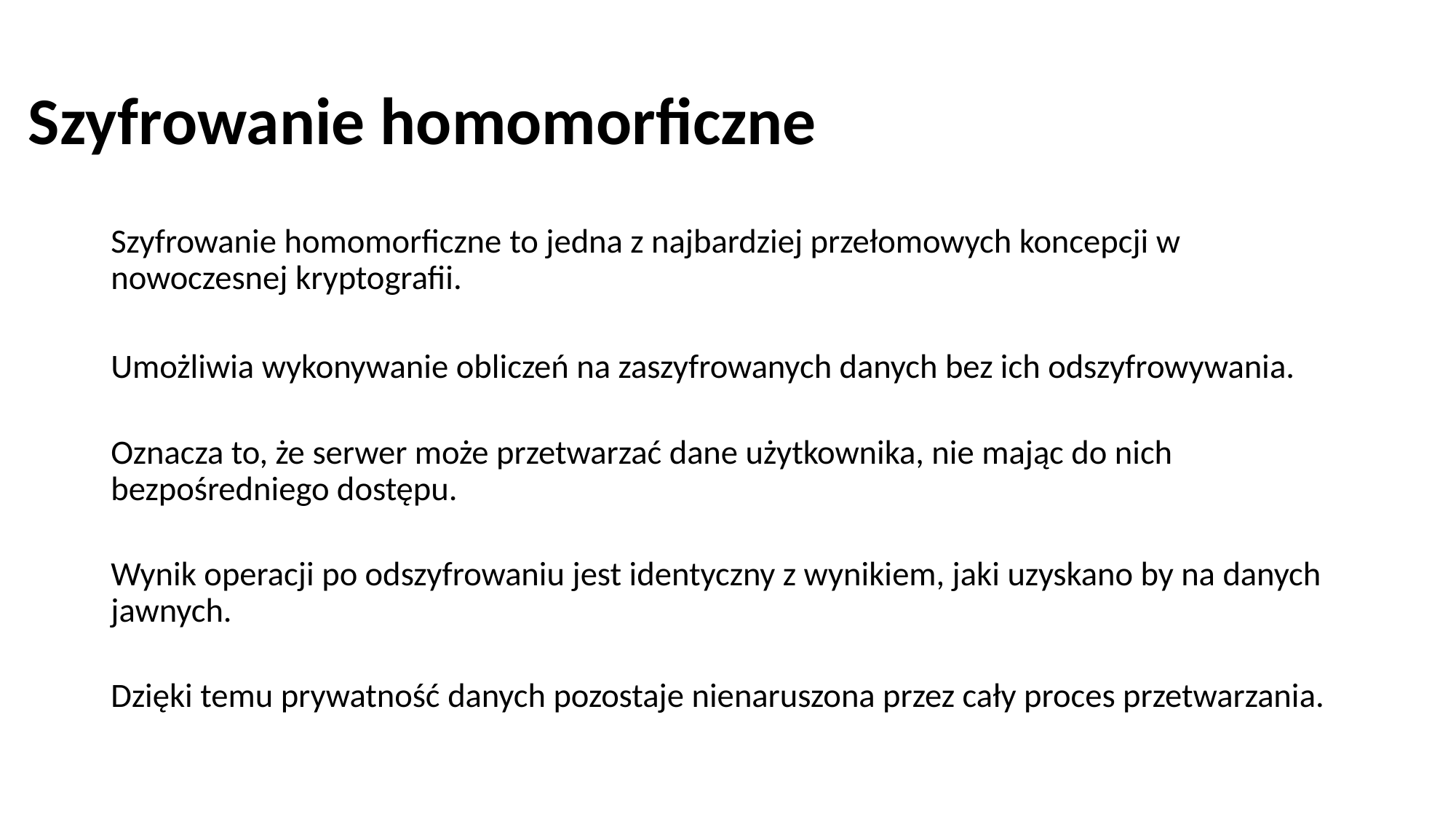

# Szyfrowanie homomorficzne
Szyfrowanie homomorficzne to jedna z najbardziej przełomowych koncepcji w nowoczesnej kryptografii.
Umożliwia wykonywanie obliczeń na zaszyfrowanych danych bez ich odszyfrowywania.
Oznacza to, że serwer może przetwarzać dane użytkownika, nie mając do nich bezpośredniego dostępu.
Wynik operacji po odszyfrowaniu jest identyczny z wynikiem, jaki uzyskano by na danych jawnych.
Dzięki temu prywatność danych pozostaje nienaruszona przez cały proces przetwarzania.